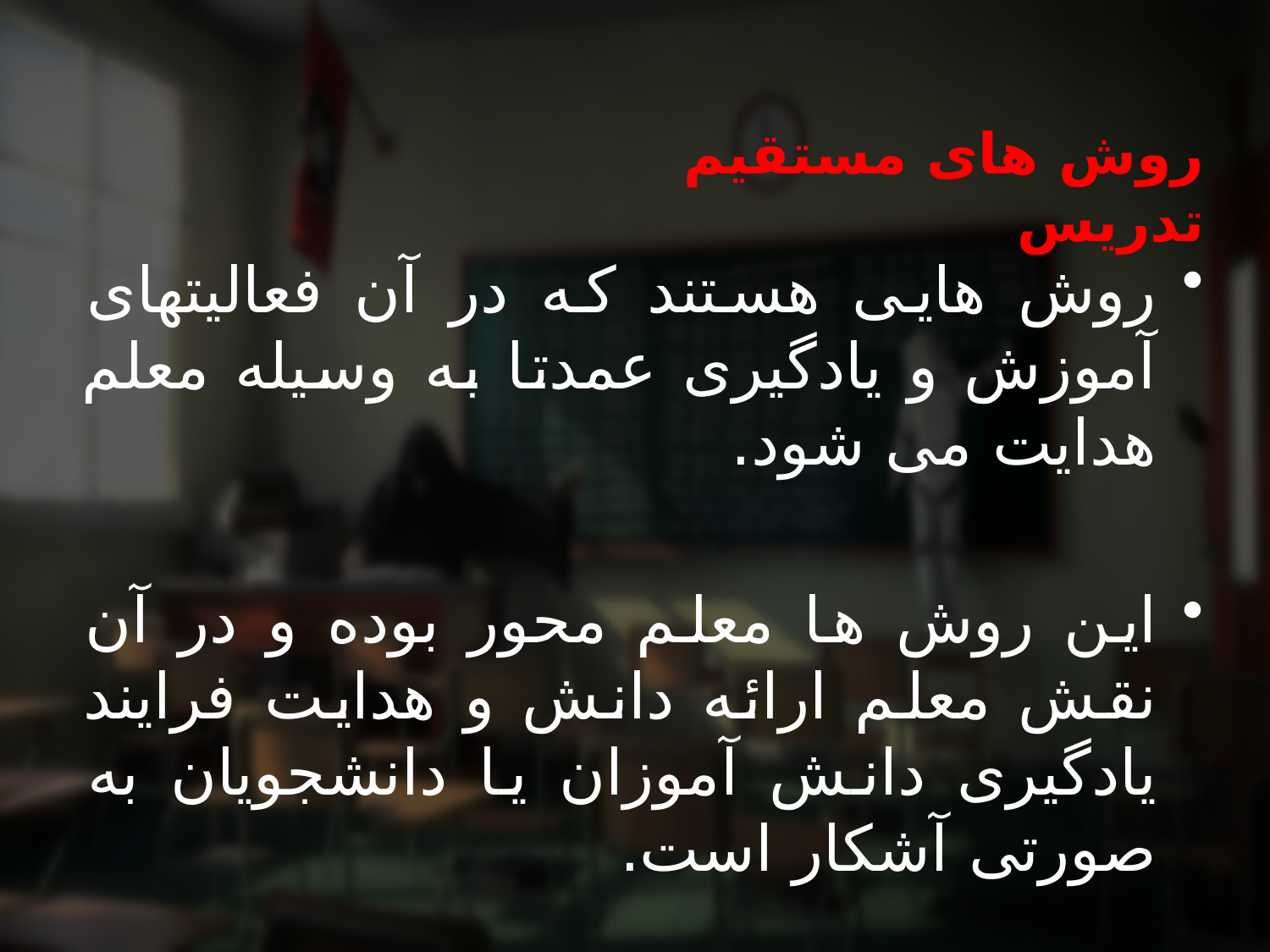

# روش های مستقیم تدریس
روش هایی هستند که در آن فعالیتهای آموزش و یادگیری عمدتا به وسیله معلم هدایت می شود.

این روش ها معلم محور بوده و در آن نقش معلم ارائه دانش و هدایت فرایند یادگیری دانش آموزان یا دانشجویان به صورتی آشکار است.